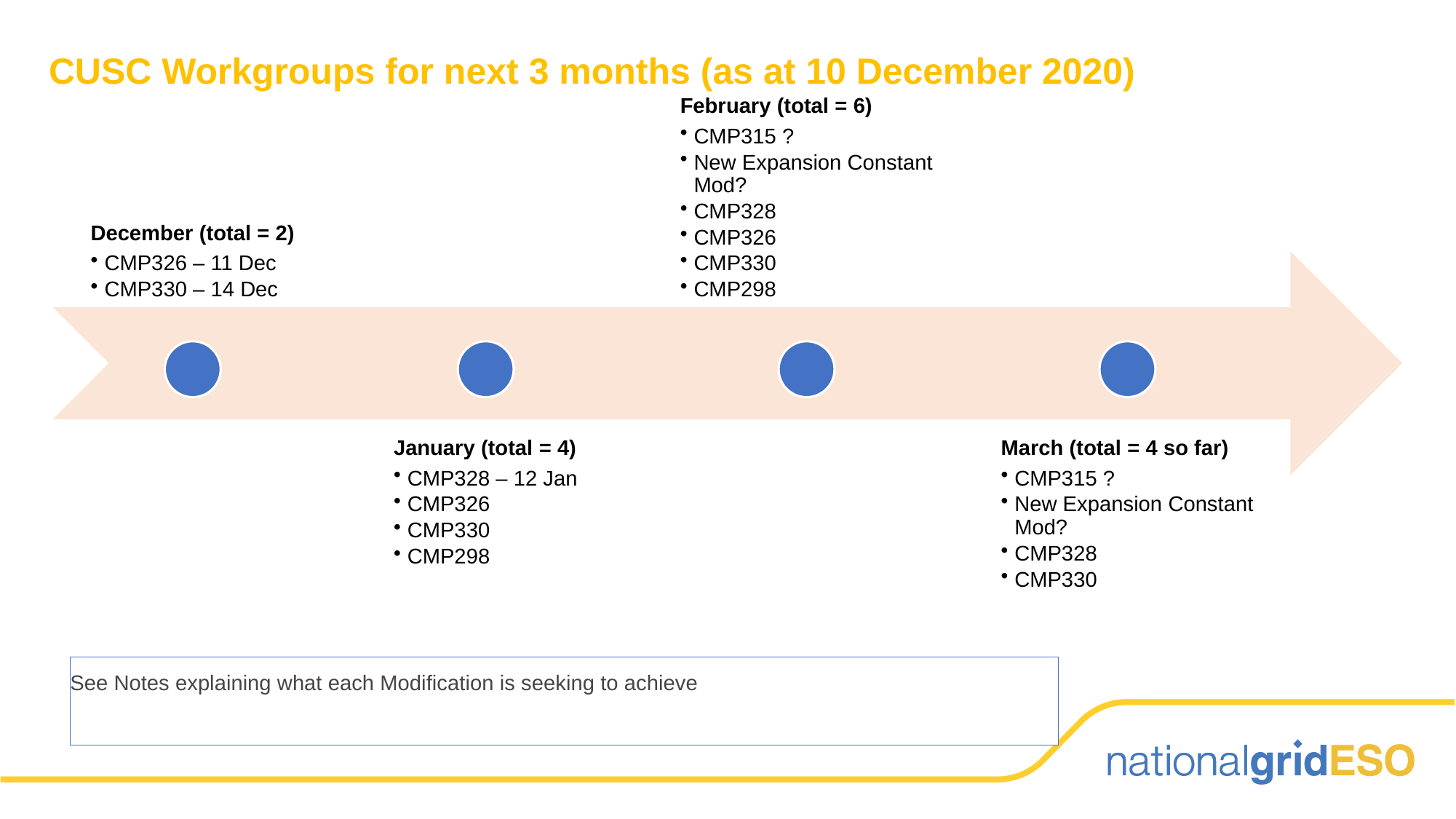

CUSC Workgroups for next 3 months (as at 10 December 2020)
December (total = 2)
CMP326 – 11 Dec
CMP330 – 14 Dec
January (total = 4)
CMP328 – 12 Jan
CMP326
CMP330
CMP298
February (total = 6)
CMP315 ?
New Expansion Constant Mod?
CMP328
CMP326
CMP330
CMP298
March (total = 4 so far)
CMP315 ?
New Expansion Constant Mod?
CMP328
CMP330
See Notes explaining what each Modification is seeking to achieve